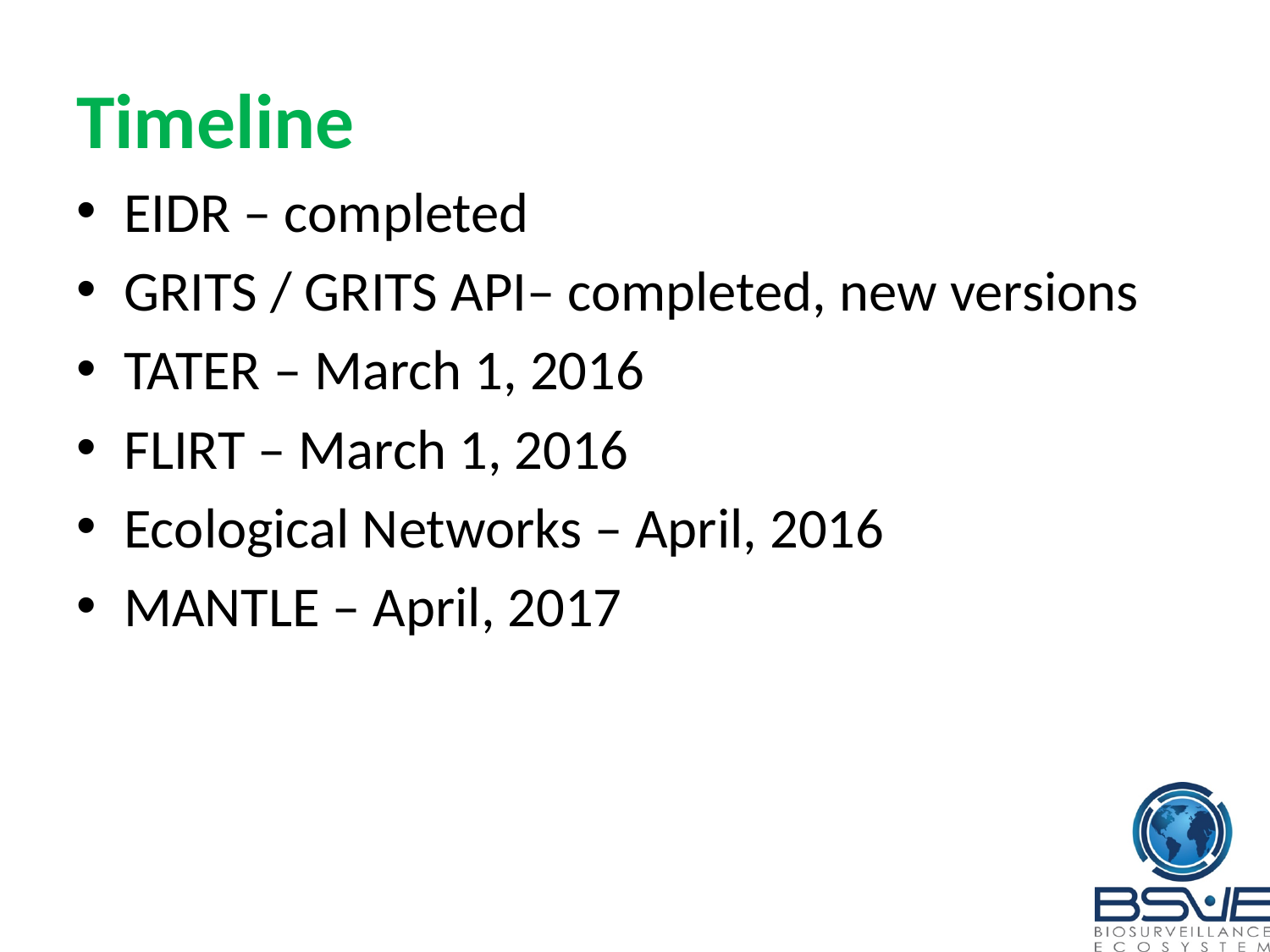

# Timeline
EIDR – completed
GRITS / GRITS API– completed, new versions
TATER – March 1, 2016
FLIRT – March 1, 2016
Ecological Networks – April, 2016
MANTLE – April, 2017